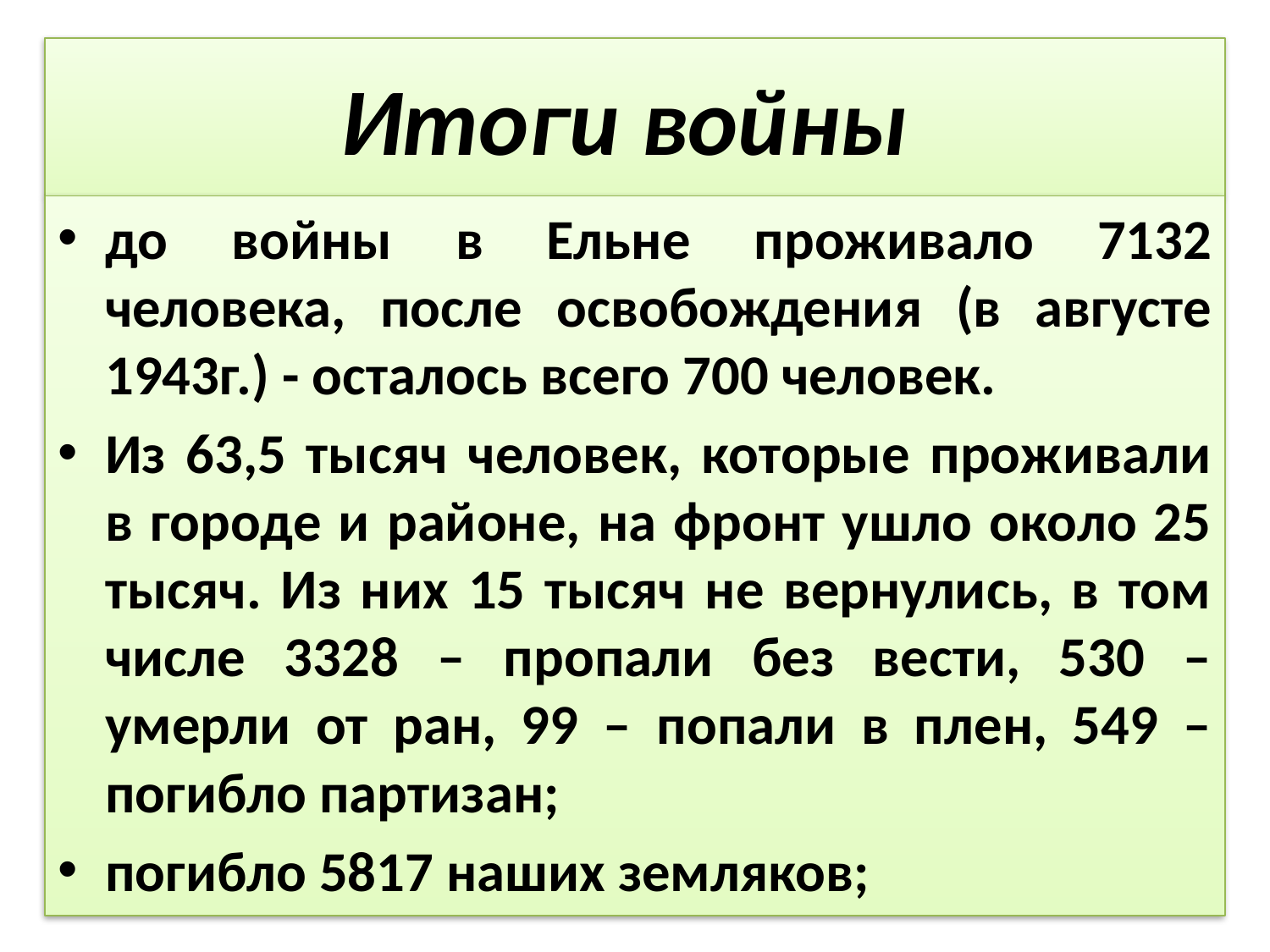

# Итоги войны
до войны в Ельне проживало 7132 человека, после освобождения (в августе 1943г.) - осталось всего 700 человек.
Из 63,5 тысяч человек, которые проживали в городе и районе, на фронт ушло около 25 тысяч. Из них 15 тысяч не вернулись, в том числе 3328 – пропали без вести, 530 – умерли от ран, 99 – попали в плен, 549 – погибло партизан;
погибло 5817 наших земляков;